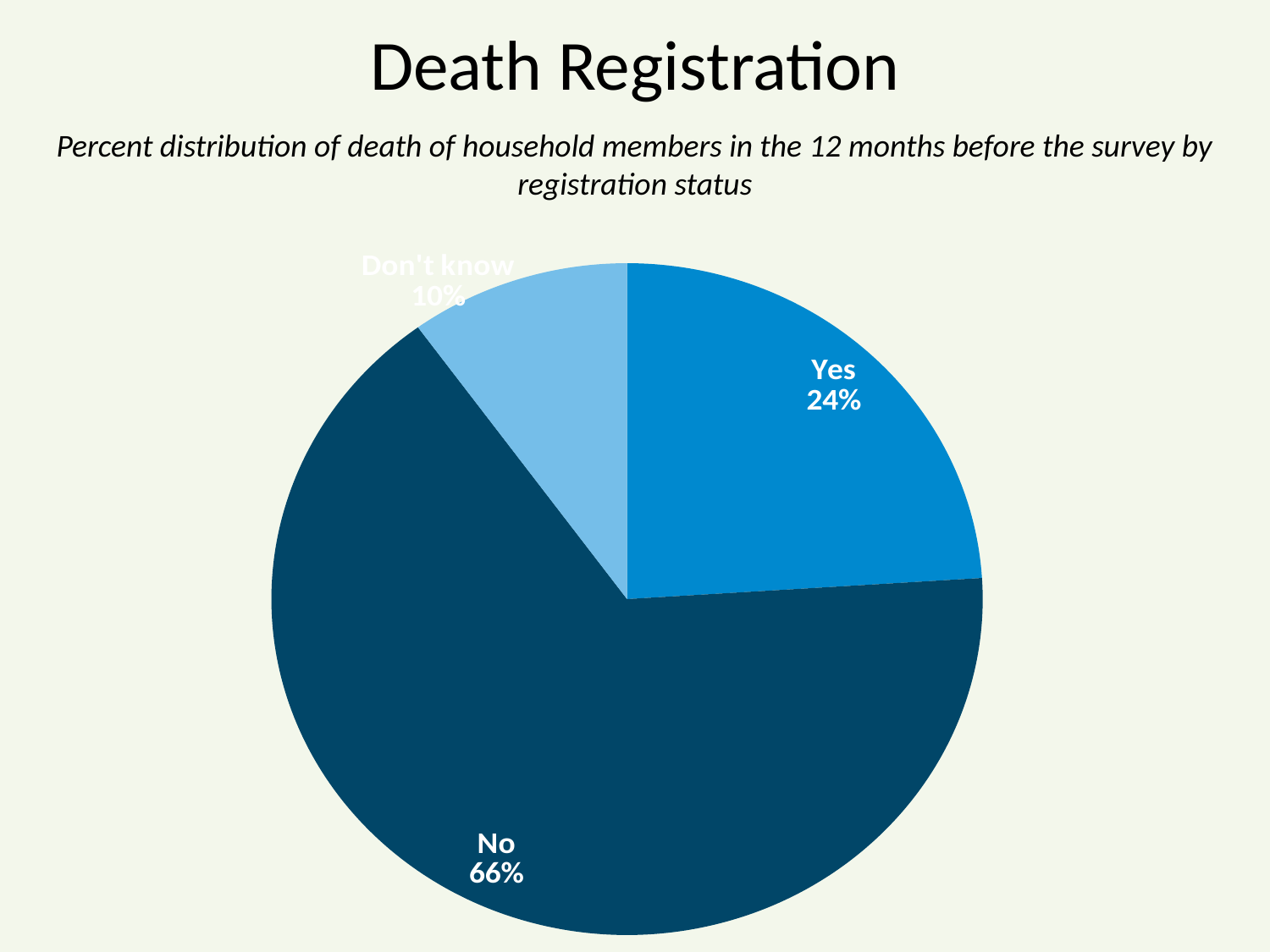

# Death Registration
Percent distribution of death of household members in the 12 months before the survey by registration status

### Chart

| Category | 2016 |
|---|---|
| Yes | 24.0 |
| No | 66.0 |
| Don't know | 10.0 |